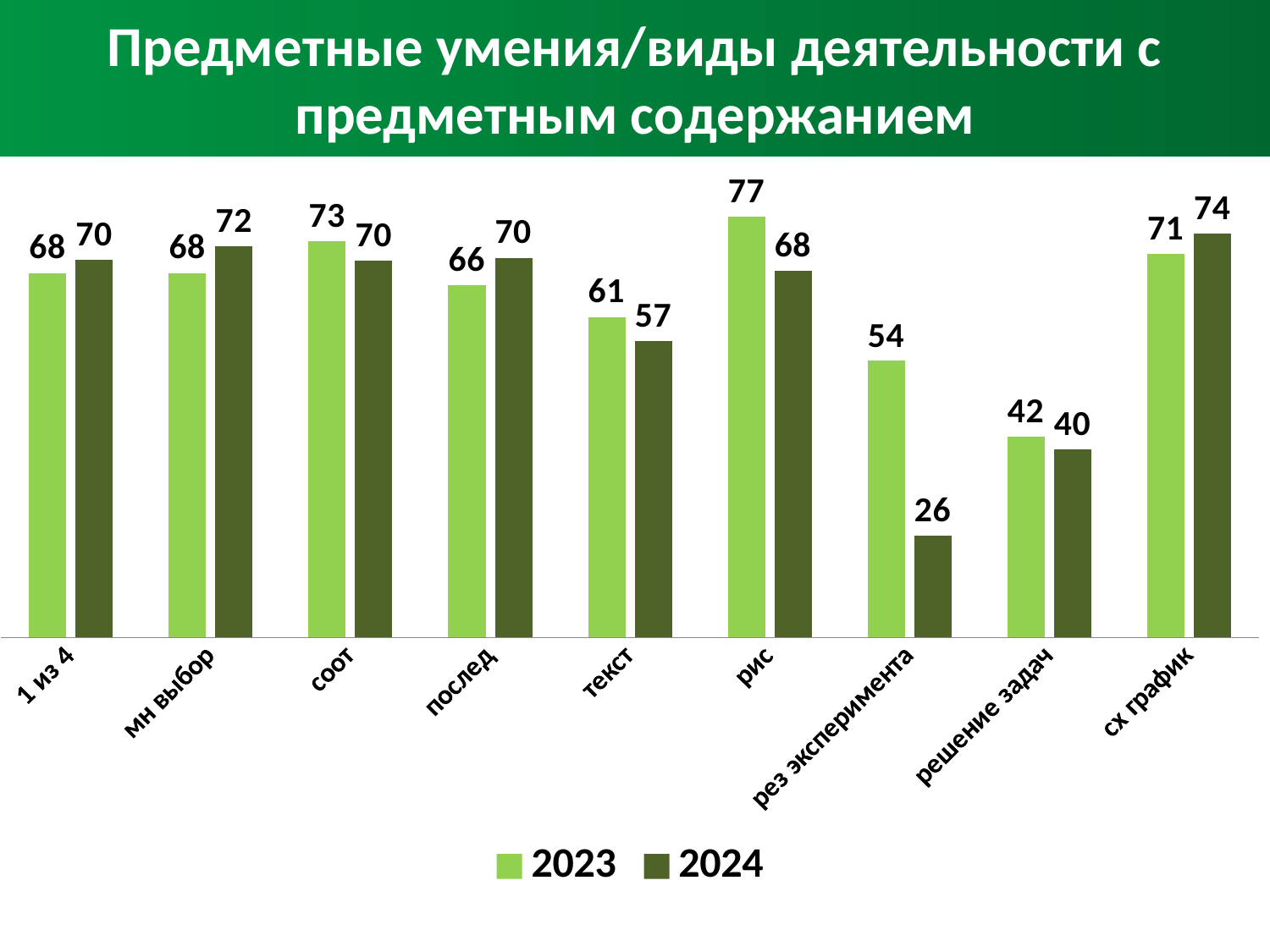

# Предметные умения/виды деятельности с предметным содержанием

### Chart

| Category | 2023 | 2024 |
|---|---|---|
| 1 из 4 | 68.0 | 70.138 |
| мн выбор | 68.0 | 72.25333333333332 |
| соот | 73.0 | 70.006 |
| послед | 66.0 | 70.40666666666667 |
| текст | 61.0 | 57.13 |
| рис | 77.0 | 68.37571428571428 |
| рез эксперимента | 54.0 | 26.26 |
| решение задач | 42.0 | 39.94 |
| сх график | 71.0 | 74.28 |